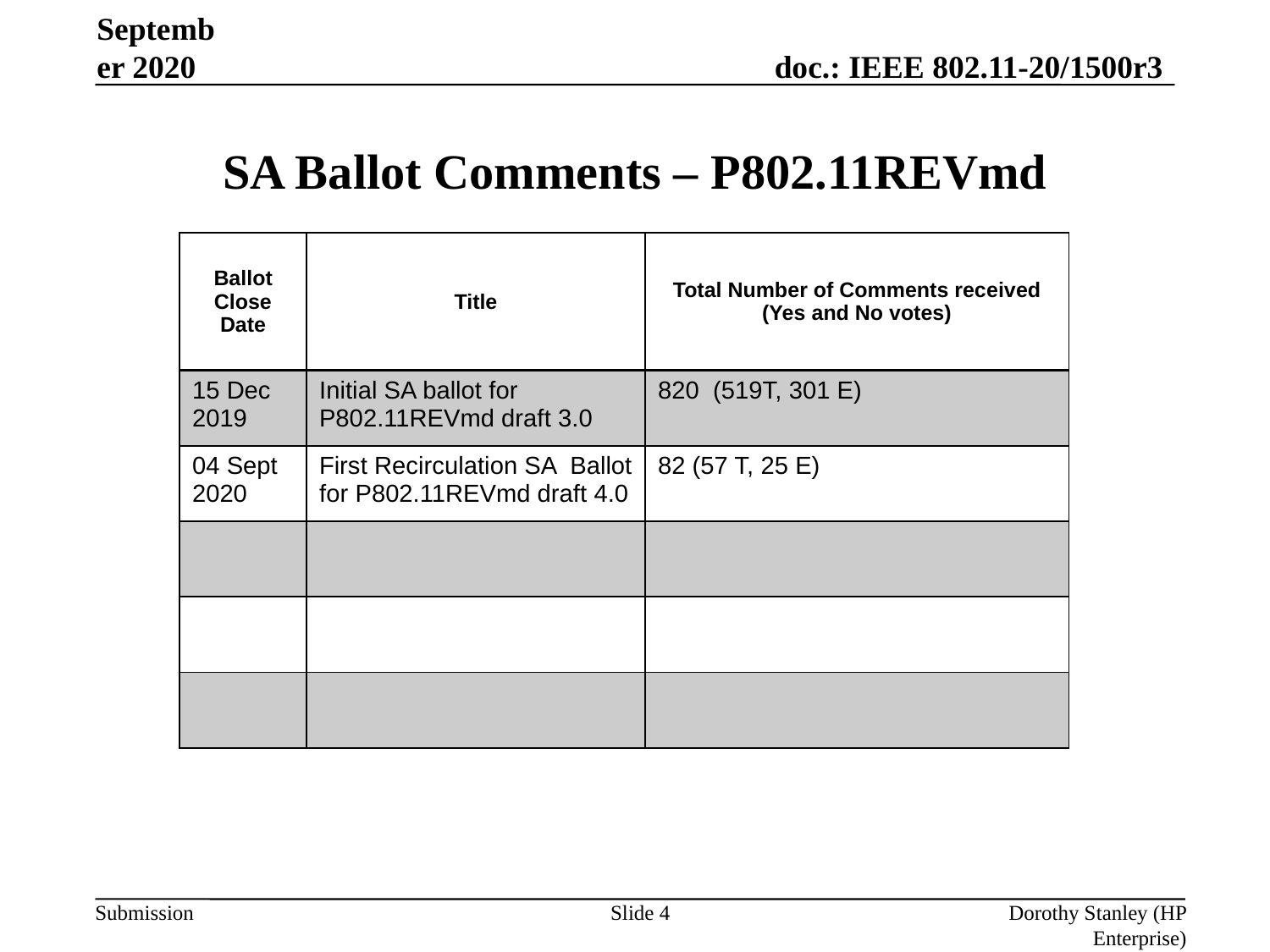

September 2020
# SA Ballot Comments – P802.11REVmd
| Ballot Close Date | Title | Total Number of Comments received (Yes and No votes) |
| --- | --- | --- |
| 15 Dec 2019 | Initial SA ballot for P802.11REVmd draft 3.0 | 820 (519T, 301 E) |
| 04 Sept 2020 | First Recirculation SA Ballot for P802.11REVmd draft 4.0 | 82 (57 T, 25 E) |
|  |  |  |
|  |  |  |
|  |  |  |
Slide 4
Dorothy Stanley (HP Enterprise)